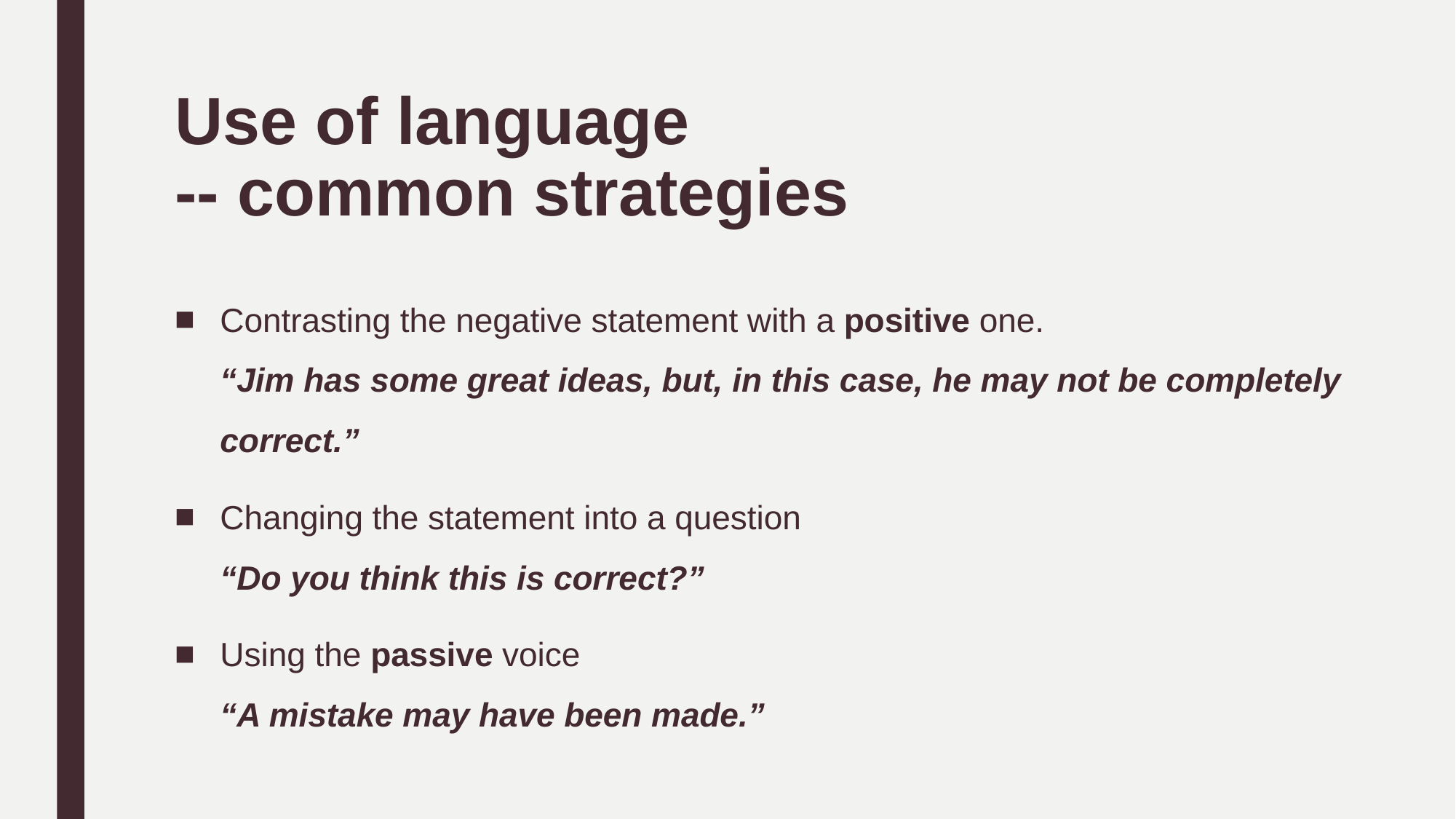

# Use of language -- common strategies
Contrasting the negative statement with a positive one.
“Jim has some great ideas, but, in this case, he may not be completely correct.”
Changing the statement into a question
“Do you think this is correct?”
Using the passive voice
“A mistake may have been made.”